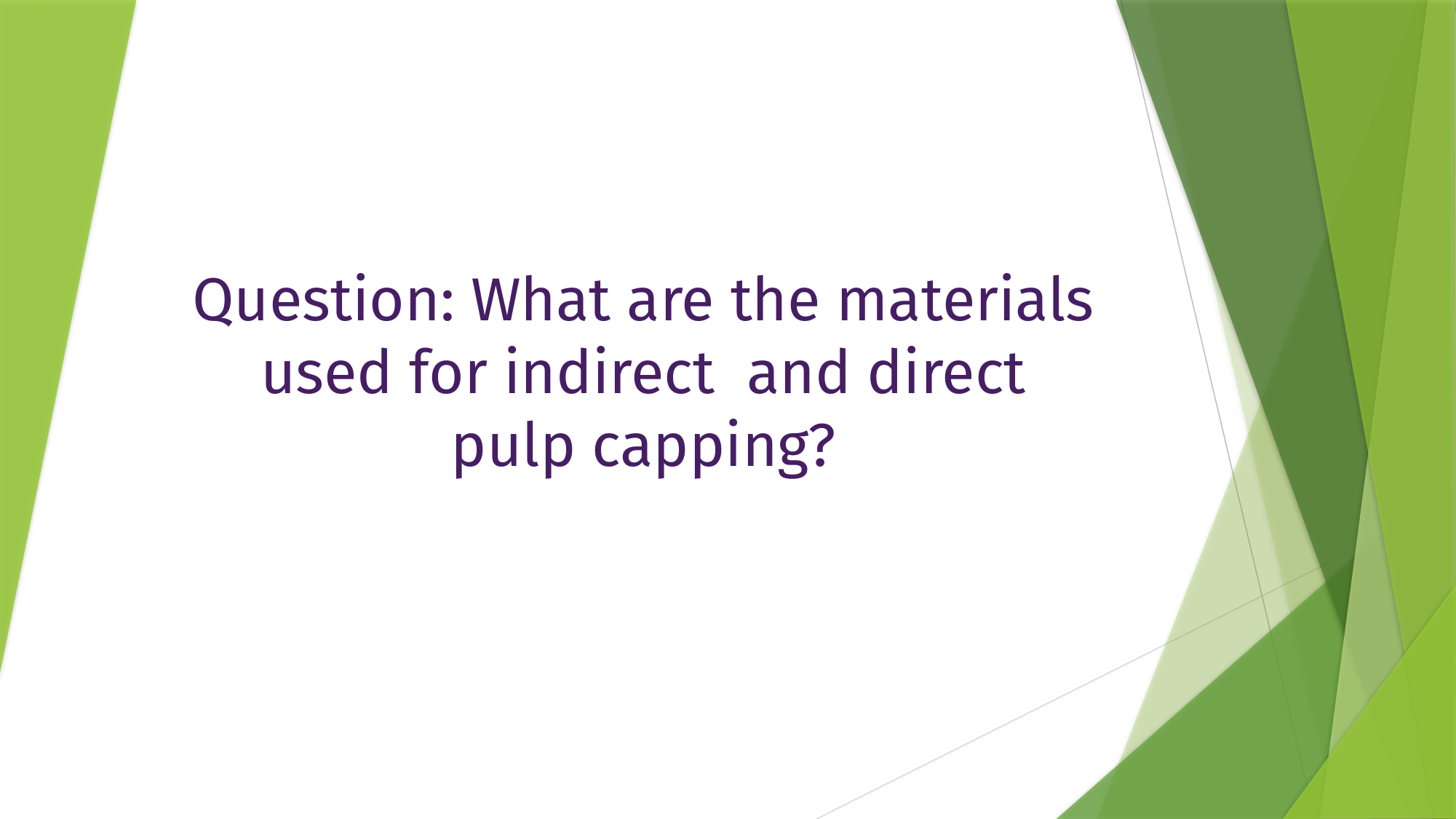

# Question: What are the materials used for indirect  and direct pulp capping?